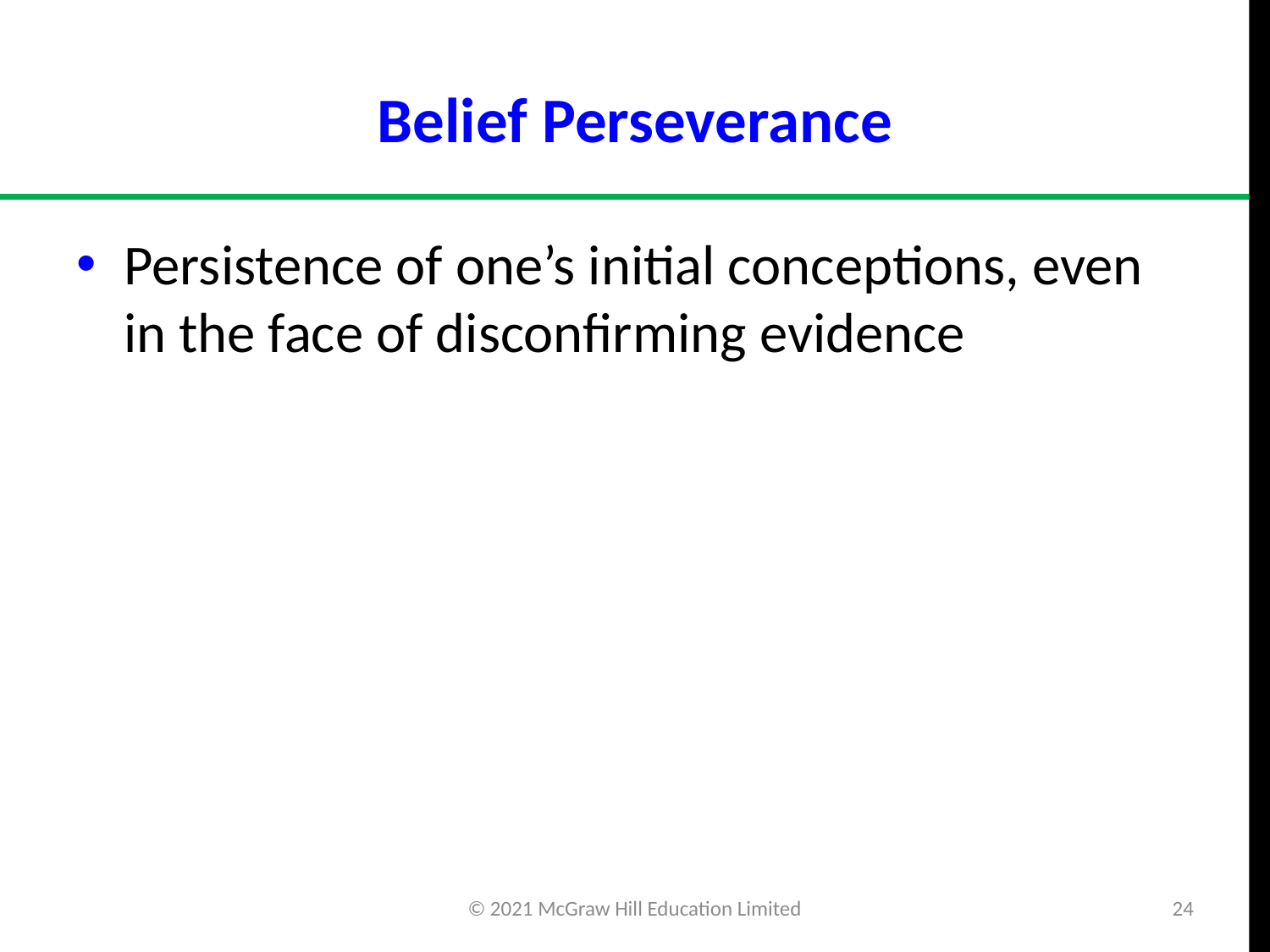

# Belief Perseverance
Persistence of one’s initial conceptions, even in the face of disconfirming evidence
© 2021 McGraw Hill Education Limited
24